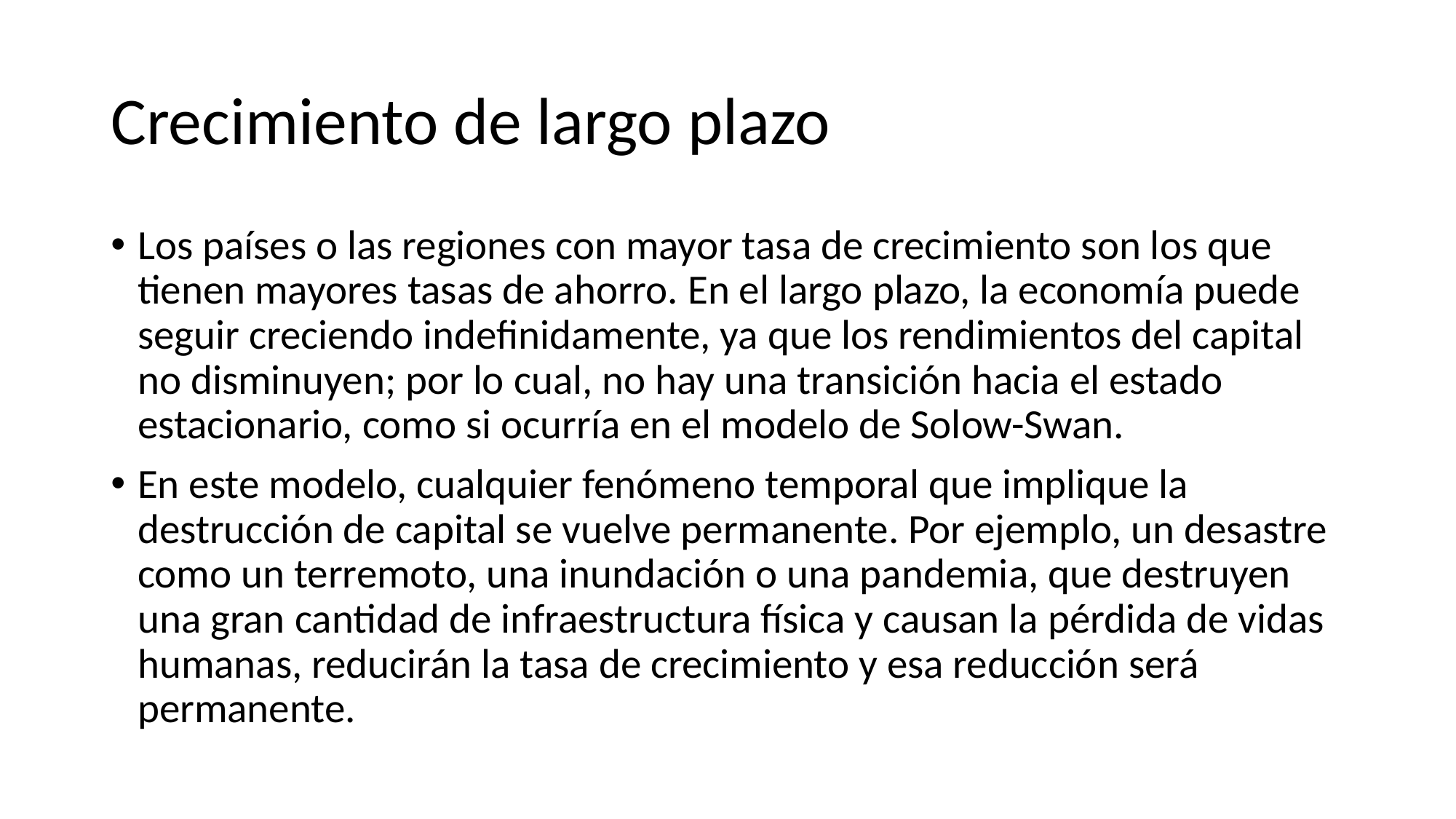

# Crecimiento de largo plazo
Los países o las regiones con mayor tasa de crecimiento son los que tienen mayores tasas de ahorro. En el largo plazo, la economía puede seguir creciendo indefinidamente, ya que los rendimientos del capital no disminuyen; por lo cual, no hay una transición hacia el estado estacionario, como si ocurría en el modelo de Solow-Swan.
En este modelo, cualquier fenómeno temporal que implique la destrucción de capital se vuelve permanente. Por ejemplo, un desastre como un terremoto, una inundación o una pandemia, que destruyen una gran cantidad de infraestructura física y causan la pérdida de vidas humanas, reducirán la tasa de crecimiento y esa reducción será permanente.